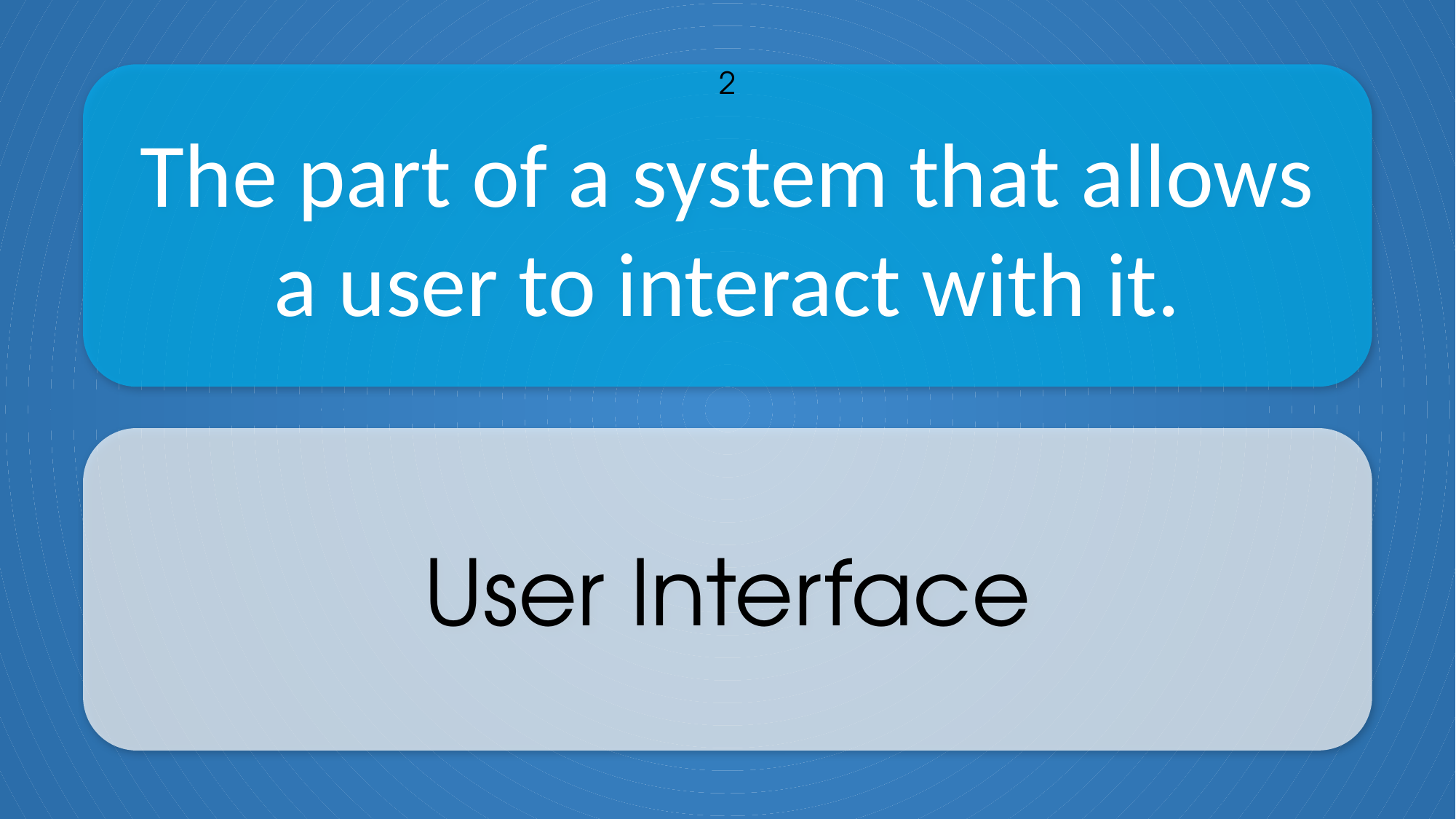

The part of a system that allows a user to interact with it.
2
User Interface